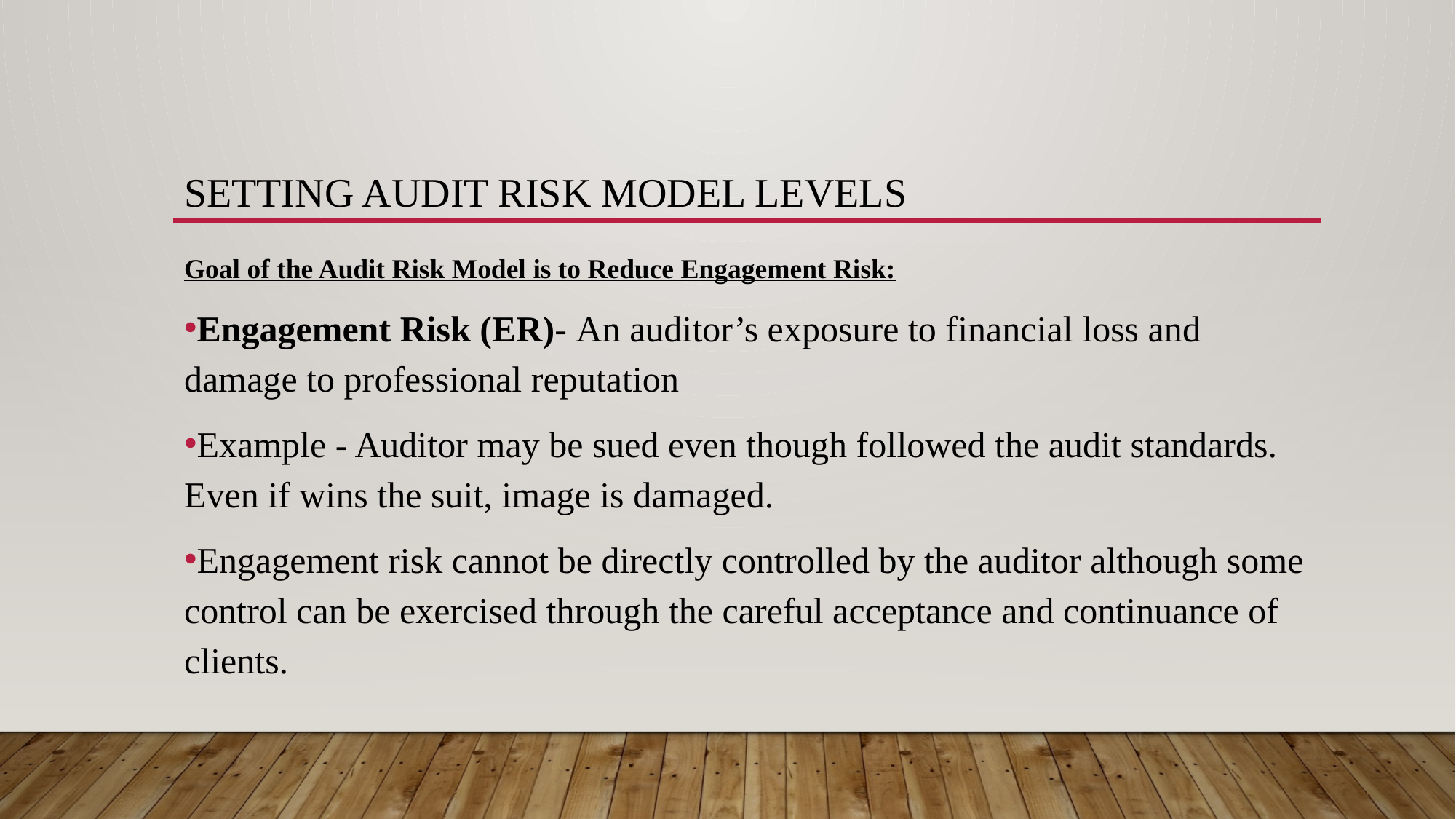

# Setting Audit Risk Model Levels
Goal of the Audit Risk Model is to Reduce Engagement Risk:
Engagement Risk (ER)- An auditor’s exposure to financial loss and damage to professional reputation
Example - Auditor may be sued even though followed the audit standards. Even if wins the suit, image is damaged.
Engagement risk cannot be directly controlled by the auditor although some control can be exercised through the careful acceptance and continuance of clients.